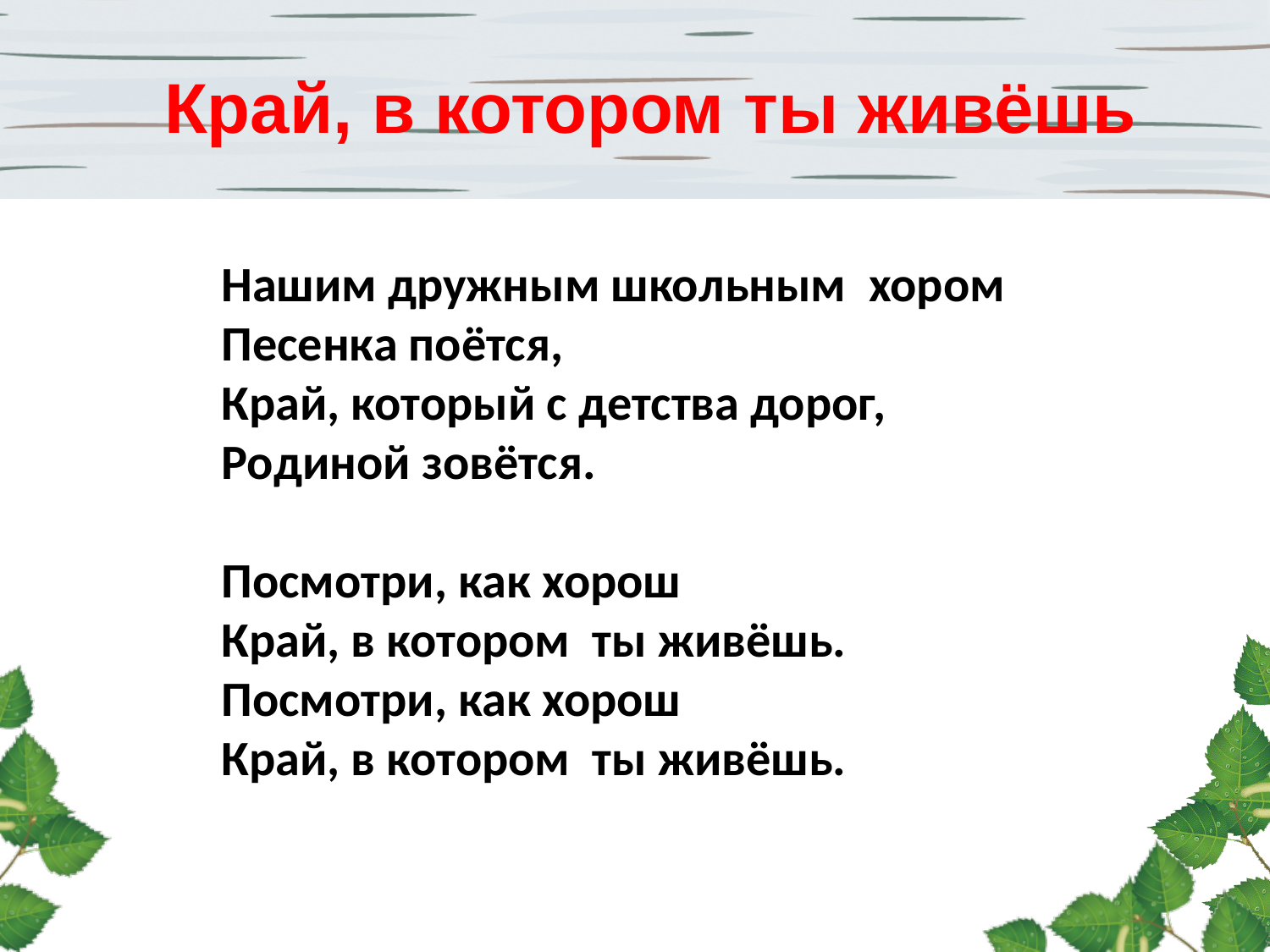

Край, в котором ты живёшь
Мы играем возле дома
И зимой, и летом,
Всё давным-давно знакомо
В дружном доме этом.
Посмотри, как хорош
Дом, в котором ты живёшь.
Посмотри, как хорош
Дом, в котором ты живёшь.
Слышишь, улица родная,
Нет тебя чудесней,
Мы по улице шагаем
Вместе с нашей песней.
Посмотри, как хорош
Город тот, где ты живёшь.
Посмотри, как хорош
Город тот, где ты живёшь.
Нашим дружным школьным  хором
Песенка поётся,
Край, который с детства дорог,
Родиной зовётся.
Посмотри, как хорош
Край, в котором  ты живёшь.
Посмотри, как хорош
Край, в котором  ты живёшь.